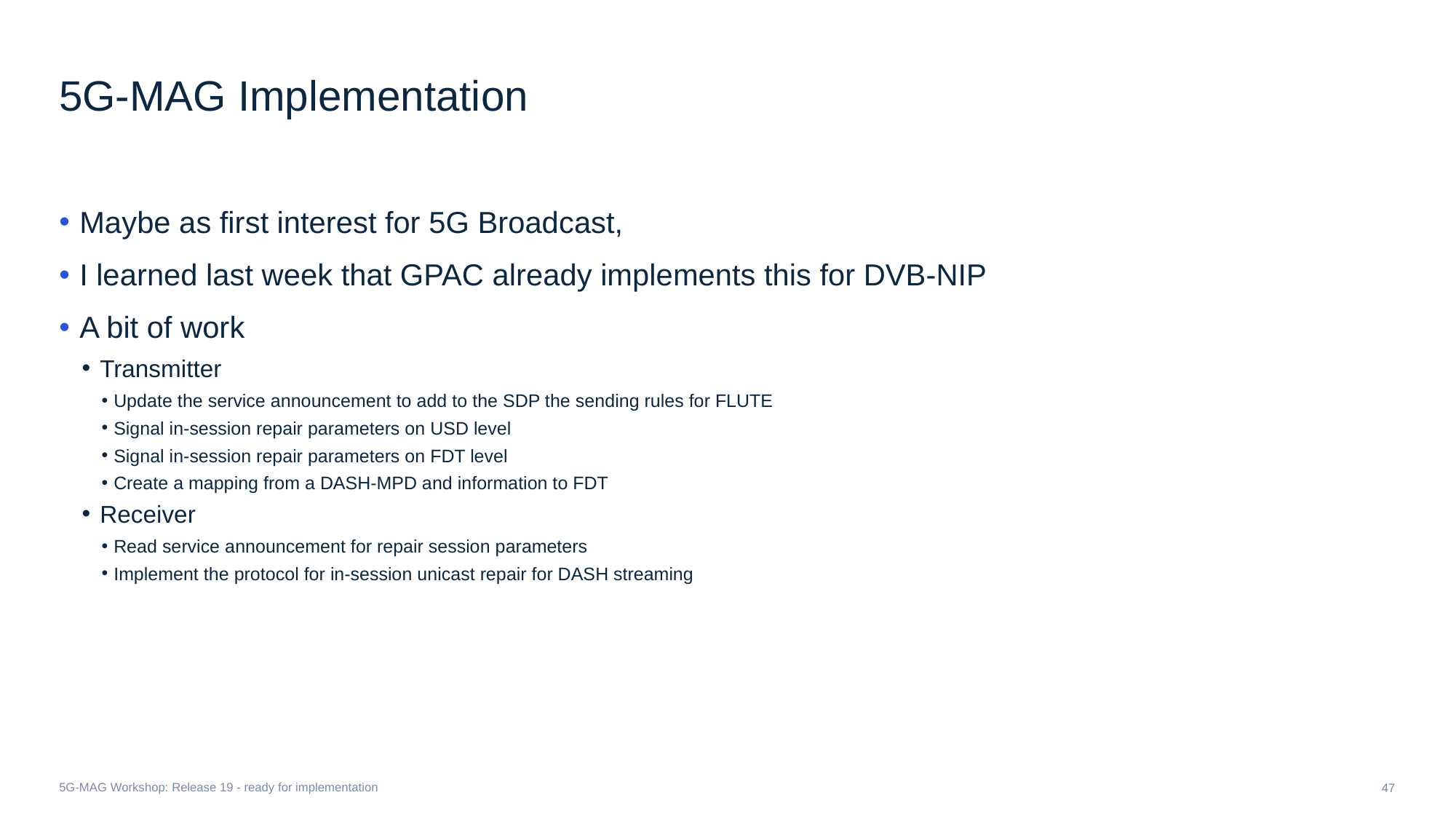

# 5G-MAG Implementation

Maybe as first interest for 5G Broadcast,
I learned last week that GPAC already implements this for DVB-NIP
A bit of work
Transmitter
Update the service announcement to add to the SDP the sending rules for FLUTE
Signal in-session repair parameters on USD level
Signal in-session repair parameters on FDT level
Create a mapping from a DASH-MPD and information to FDT
Receiver
Read service announcement for repair session parameters
Implement the protocol for in-session unicast repair for DASH streaming

5G-MAG Workshop: Release 19 - ready for implementation